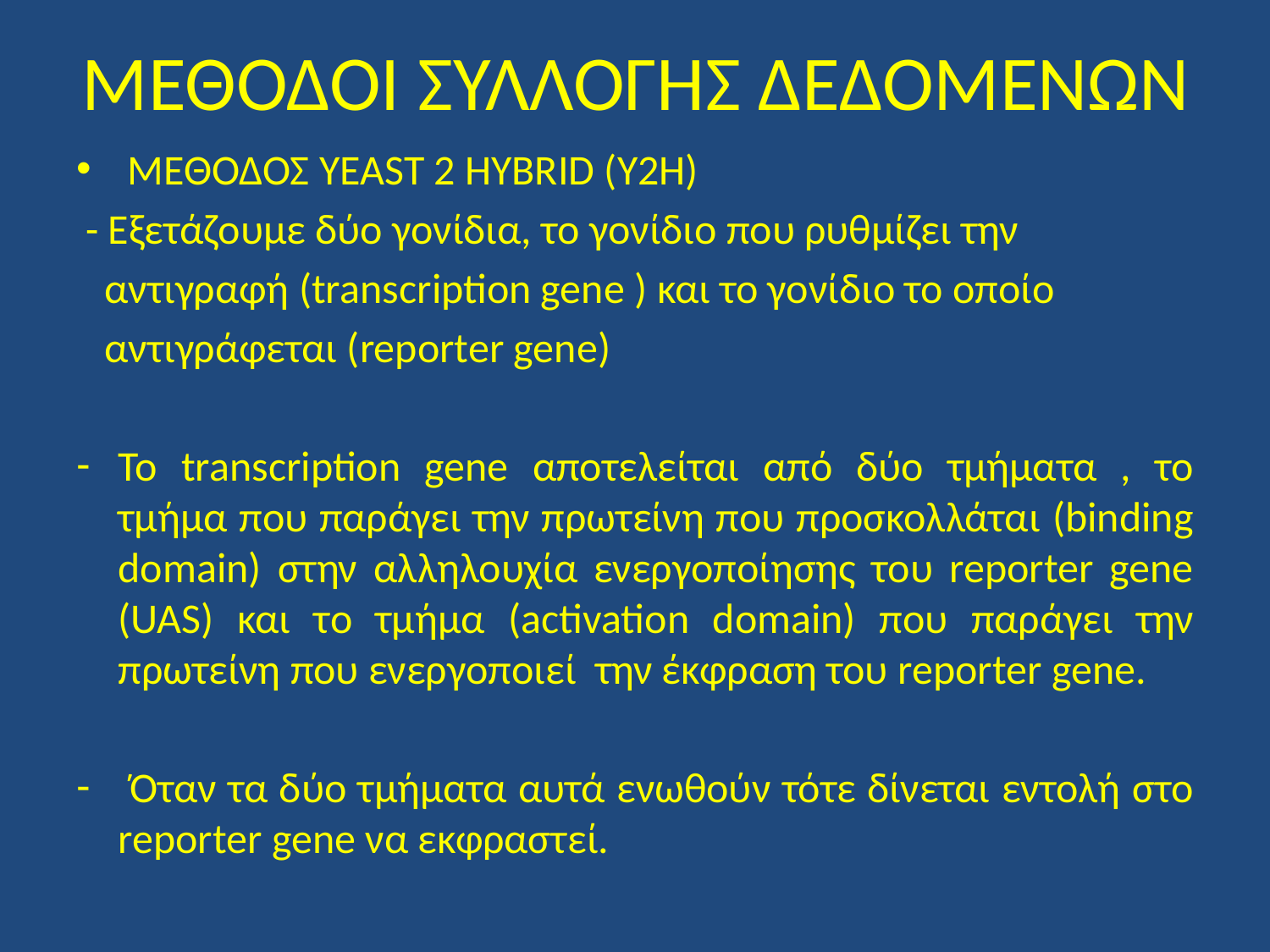

# ΜΕΘΟΔΟΙ ΣΥΛΛΟΓΗΣ ΔΕΔΟΜΕΝΩΝ
 ΜΕΘΟΔΟΣ YEAST 2 HYBRID (Υ2Η)
 - Εξετάζουμε δύο γονίδια, το γονίδιο που ρυθμίζει την
   αντιγραφή (transcription gene ) και το γονίδιο το οποίο
   αντιγράφεται (reporter gene)

Το transcription gene αποτελείται από δύο τμήματα , το τμήμα που παράγει την πρωτείνη που προσκολλάται (binding domain) στην αλληλουχία ενεργοποίησης του reporter gene (UAS) και το τμήμα (activation domain) που παράγει την πρωτείνη που ενεργοποιεί  την έκφραση του reporter gene.

 Όταν τα δύο τμήματα αυτά ενωθούν τότε δίνεται εντολή στο reporter gene να εκφραστεί.